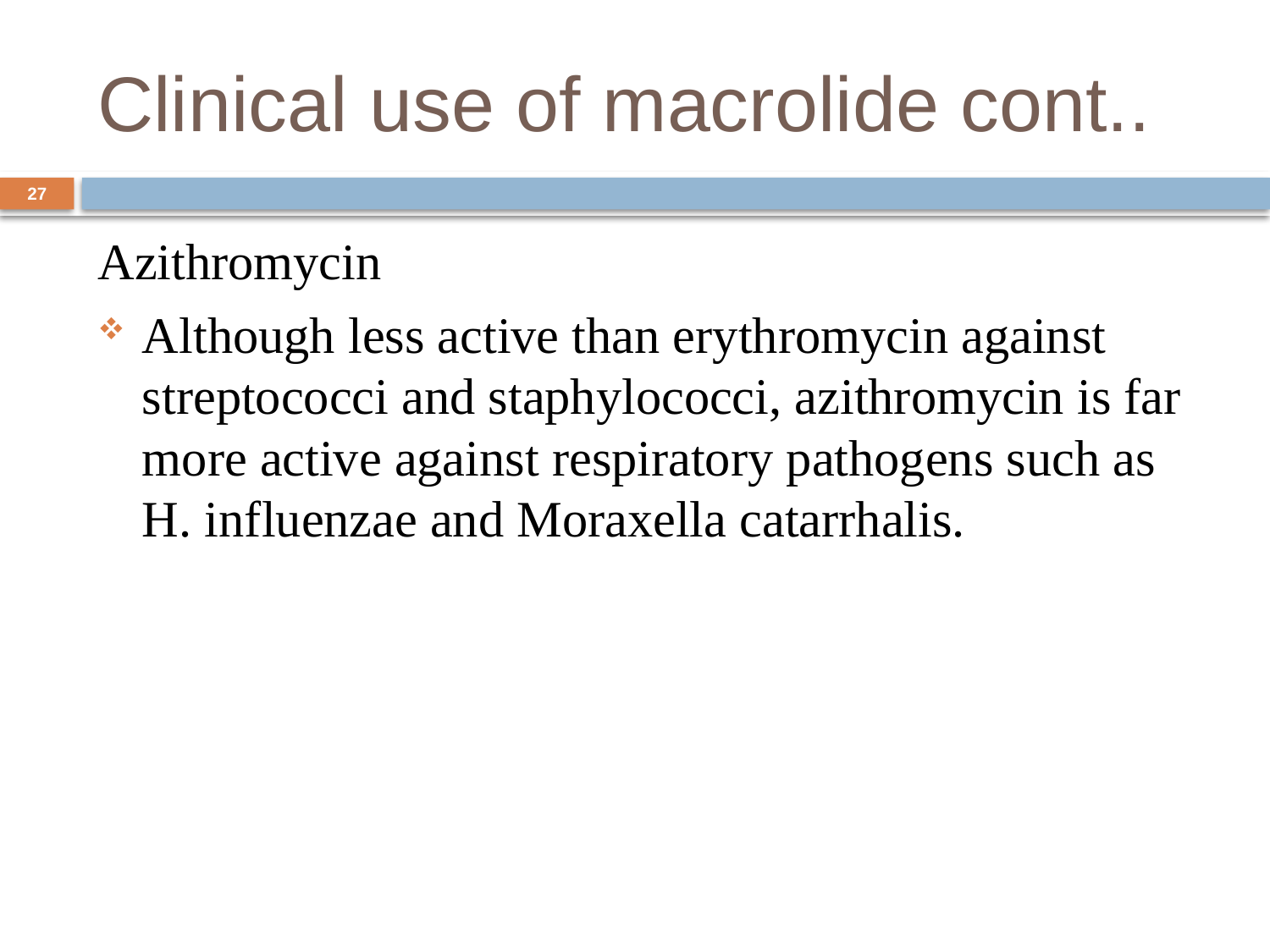

# Clinical use of macrolide cont..
27
Azithromycin
Although less active than erythromycin against streptococci and staphylococci, azithromycin is far more active against respiratory pathogens such as H. influenzae and Moraxella catarrhalis.